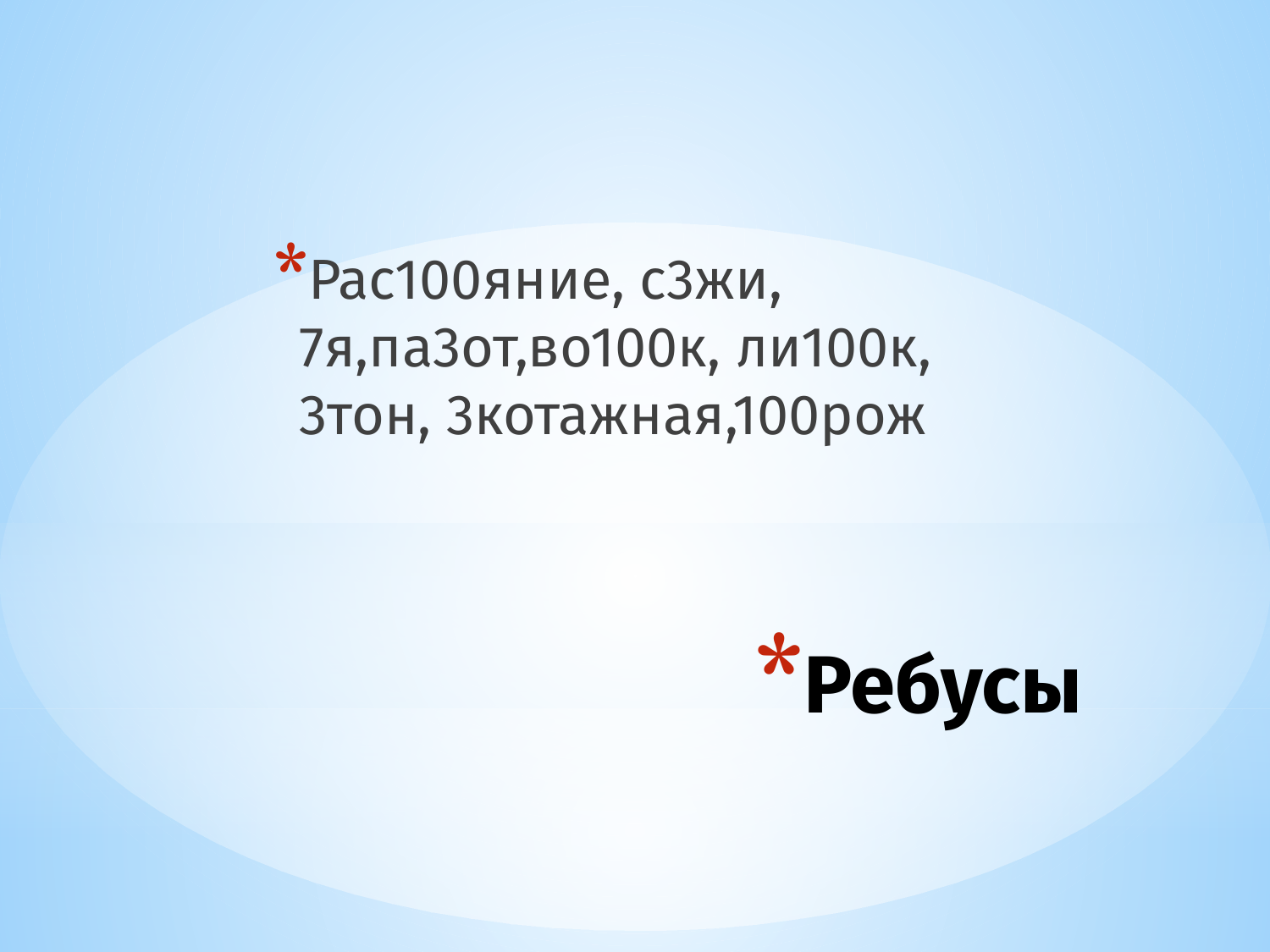

Рас100яние, с3жи, 7я,па3от,во100к, ли100к, 3тон, 3котажная,100рож
# Ребусы